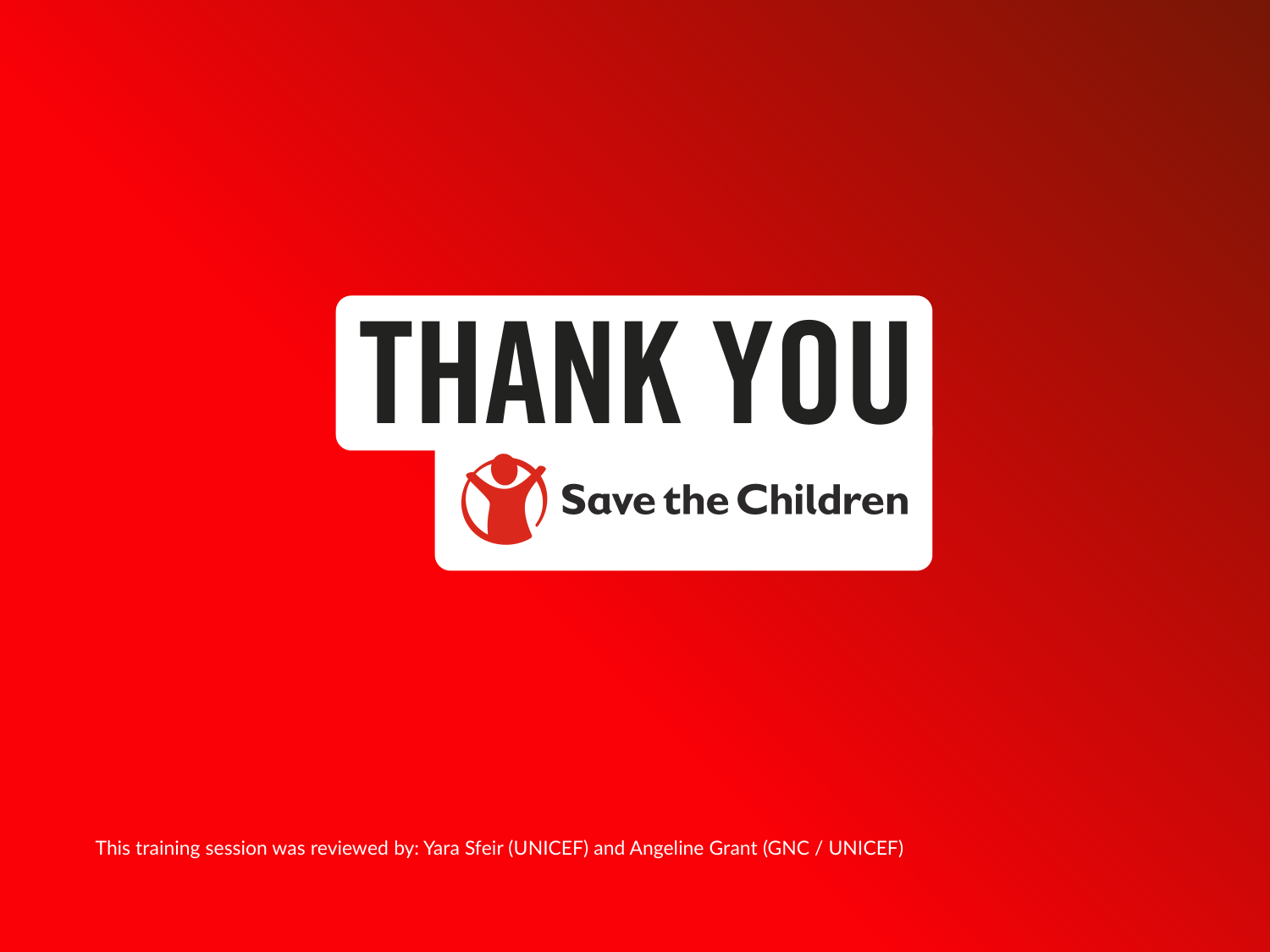

This training session was reviewed by: Yara Sfeir (UNICEF) and Angeline Grant (GNC / UNICEF)